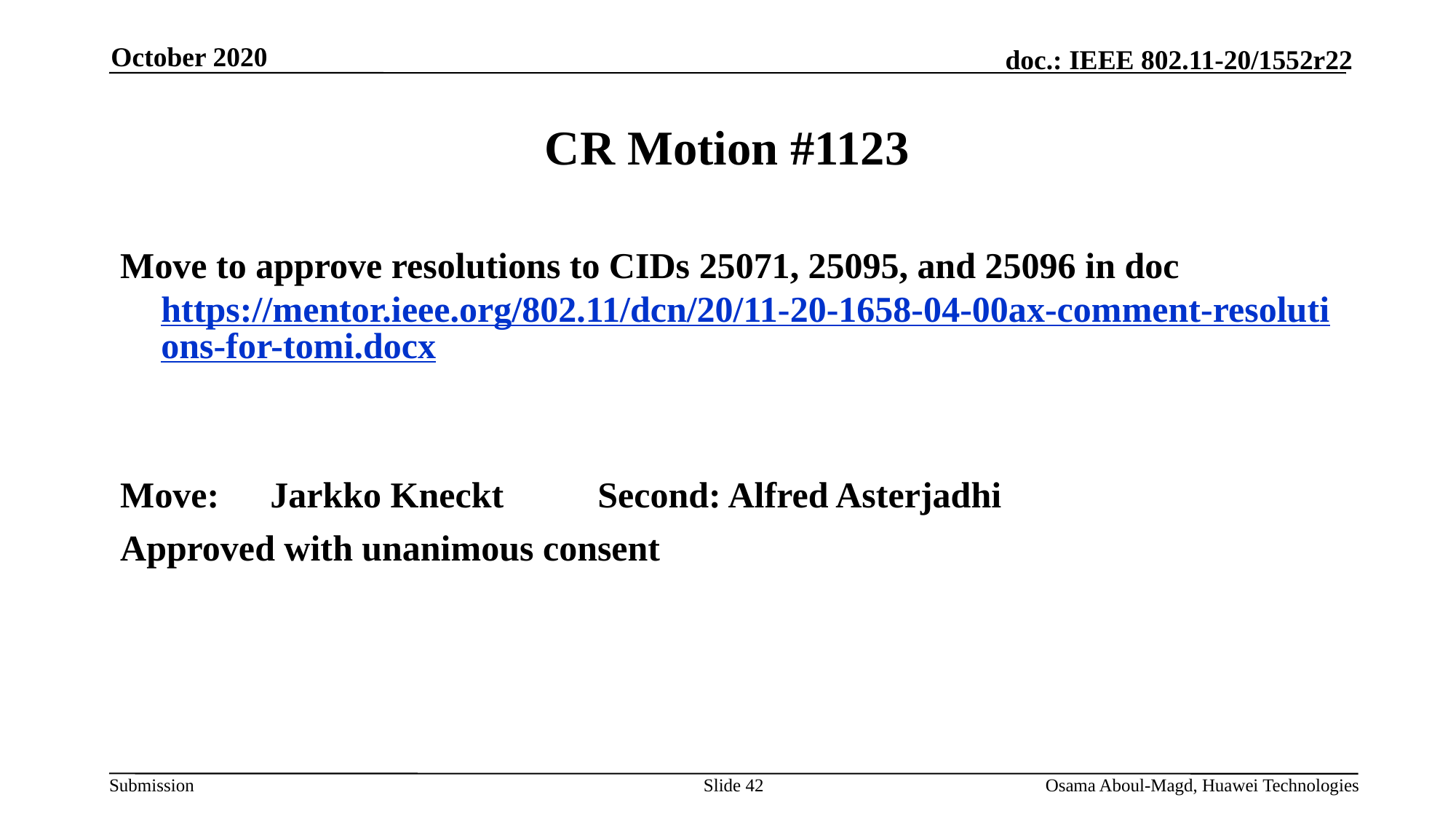

October 2020
# CR Motion #1123
Move to approve resolutions to CIDs 25071, 25095, and 25096 in doc https://mentor.ieee.org/802.11/dcn/20/11-20-1658-04-00ax-comment-resolutions-for-tomi.docx

Move: 	Jarkko Kneckt	Second: Alfred Asterjadhi
Approved with unanimous consent
Slide 42
Osama Aboul-Magd, Huawei Technologies